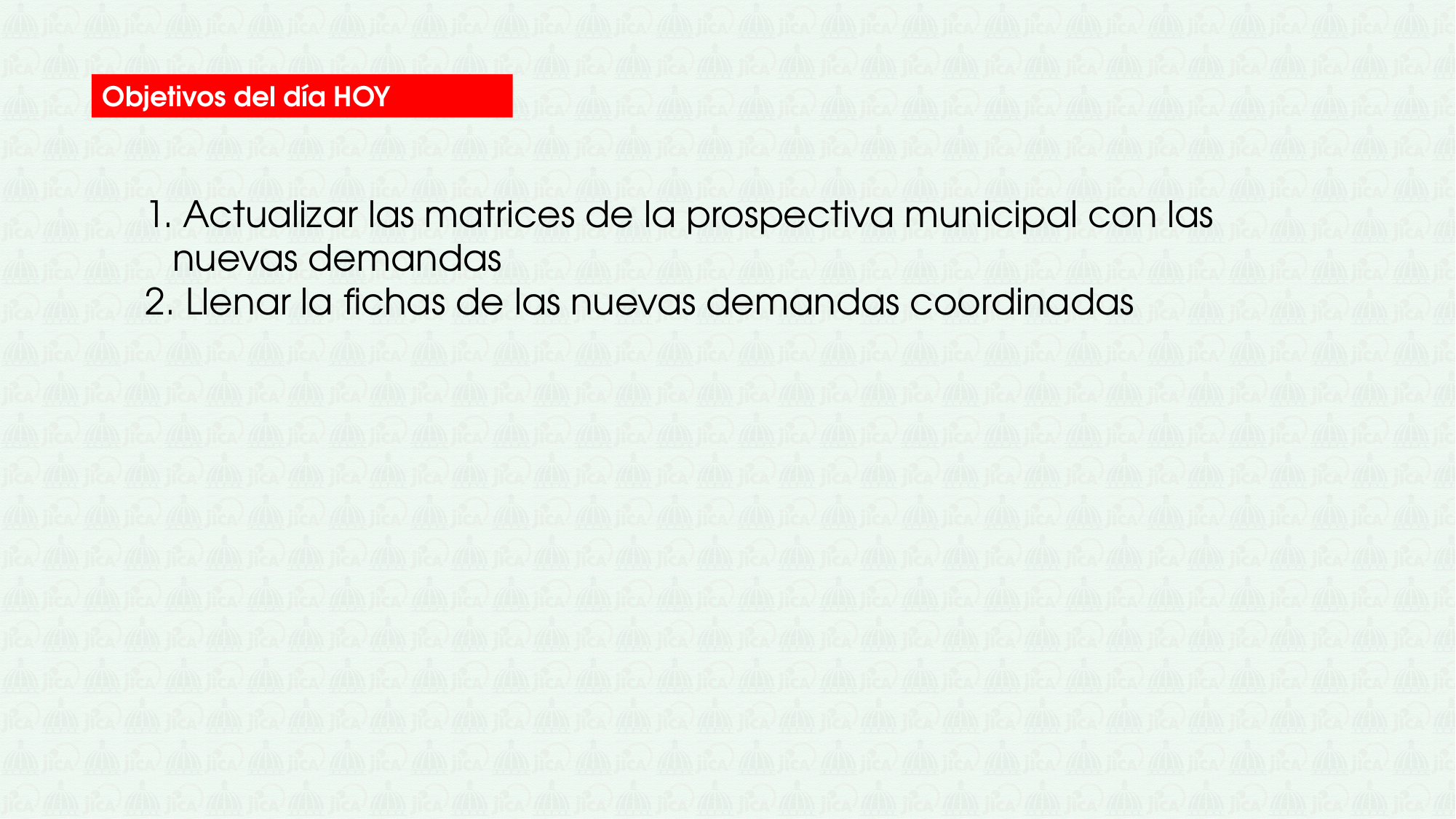

Objetivos del día HOY
 Actualizar las matrices de la prospectiva municipal con las nuevas demandas
 Llenar la fichas de las nuevas demandas coordinadas